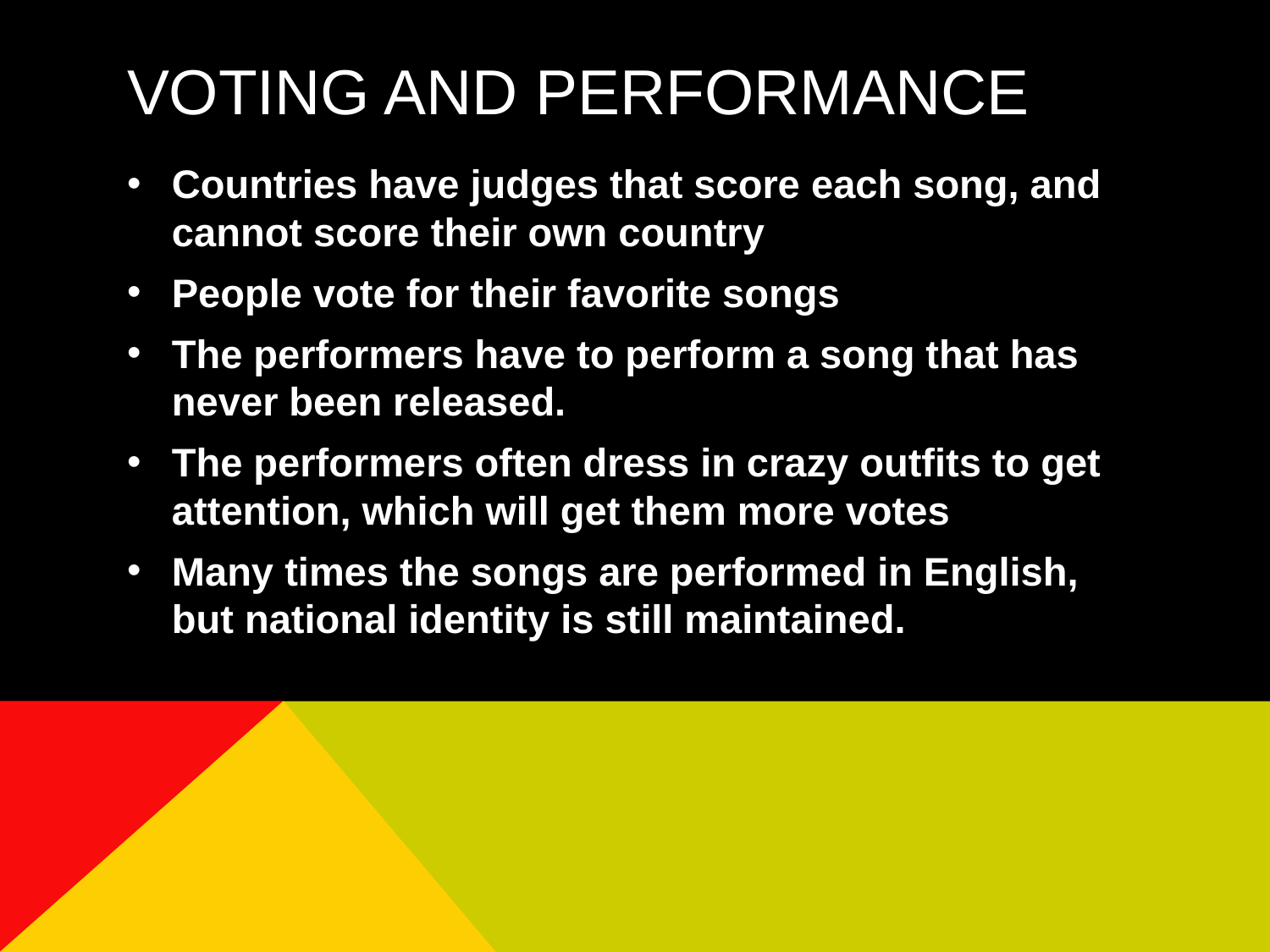

# Voting and performance
Countries have judges that score each song, and cannot score their own country
People vote for their favorite songs
The performers have to perform a song that has never been released.
The performers often dress in crazy outfits to get attention, which will get them more votes
Many times the songs are performed in English, but national identity is still maintained.